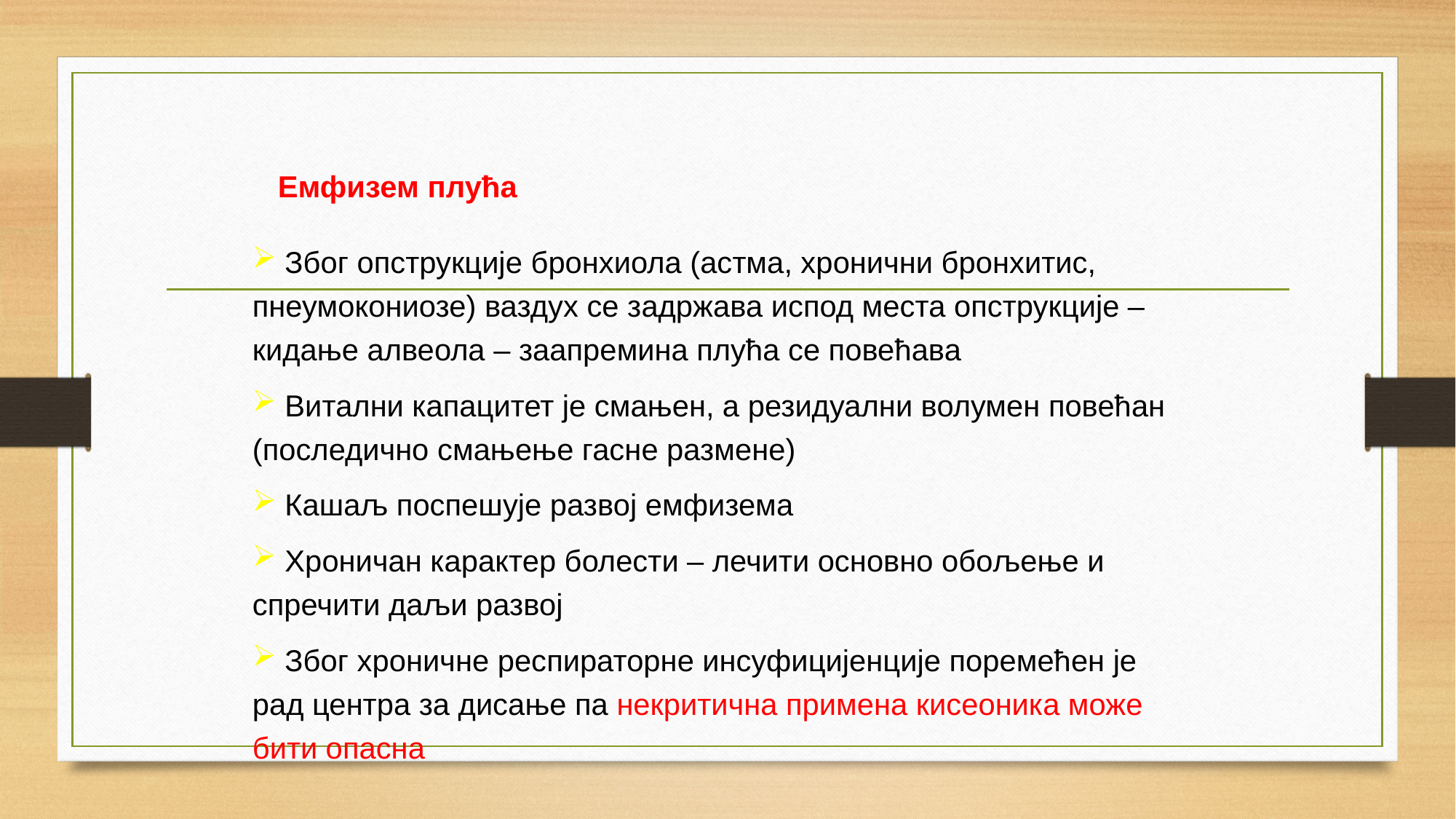

Емфизем плућа
 Због опструкције бронхиола (астма, хронични бронхитис, пнеумокониозе) ваздух се задржава испод места опструкције – кидање алвеола – заапремина плућа се повећава
 Витални капацитет је смањен, а резидуални волумен повећан (последично смањење гасне размене)
 Кашаљ поспешује развој емфизема
 Хроничан карактер болести – лечити основно обољење и спречити даљи развој
 Због хроничне респираторне инсуфицијенције поремећен је рад центра за дисање па некритична примена кисеоника може бити опасна